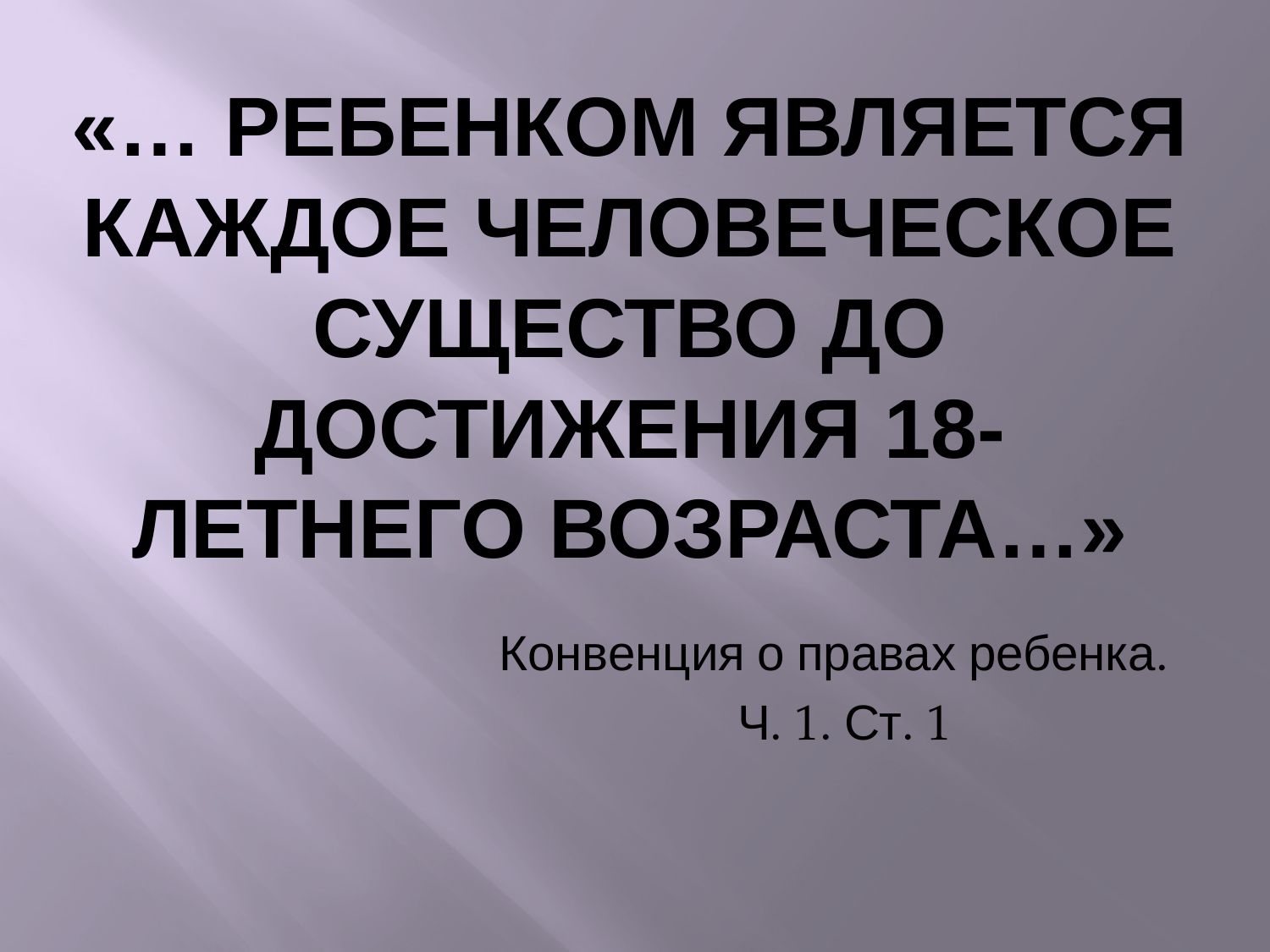

# «… ребенком является каждое человеческое существо до достижения 18- летнего возраста…»
Конвенция о правах ребенка.
 Ч. 1. Ст. 1